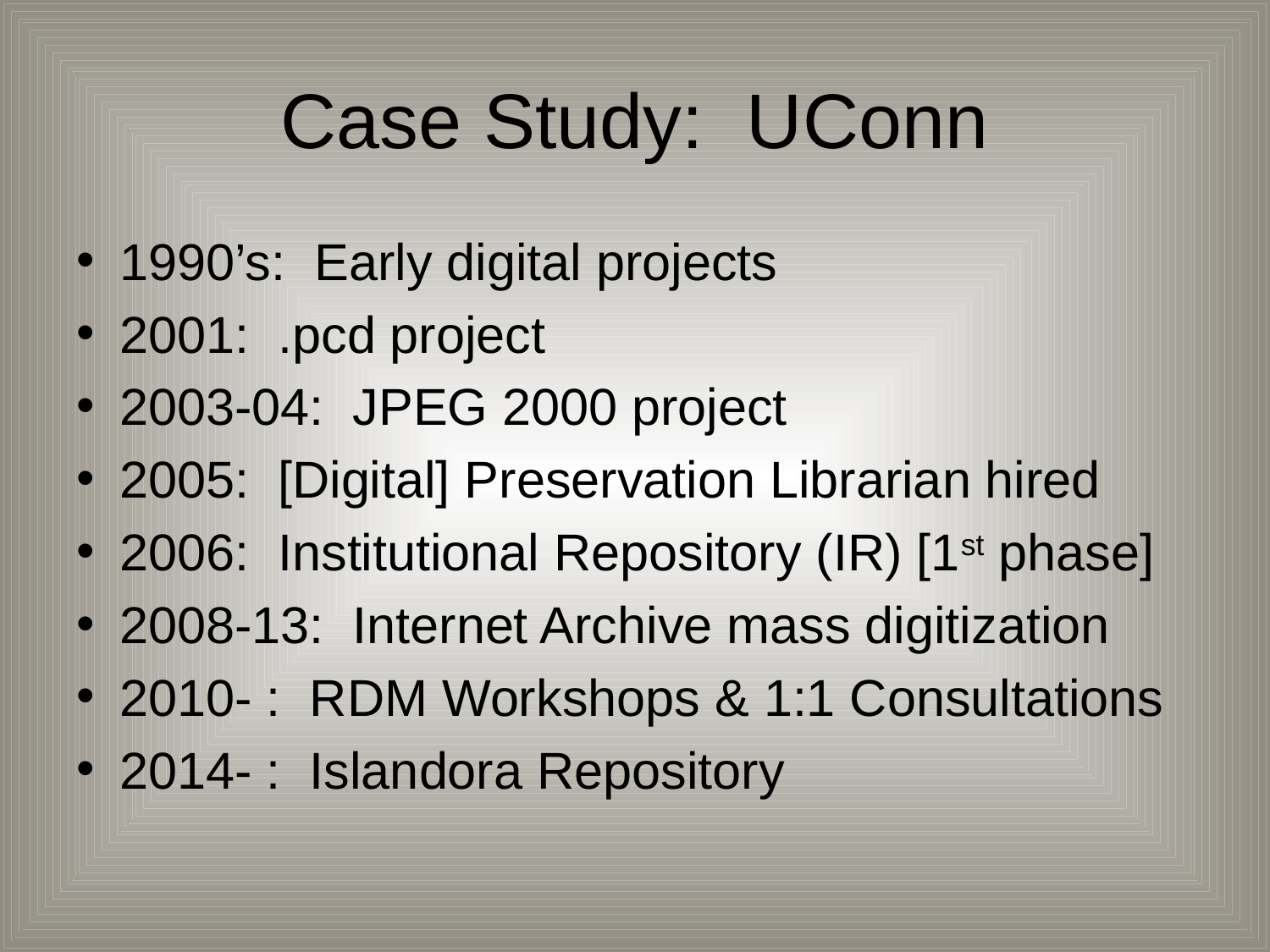

# Case Study:  UConn
1990’s:  Early digital projects
2001:  .pcd project
2003-04:  JPEG 2000 project
2005:  [Digital] Preservation Librarian hired
2006:  Institutional Repository (IR) [1st phase]
2008-13:  Internet Archive mass digitization
2010- :  RDM Workshops & 1:1 Consultations
2014- :  Islandora Repository